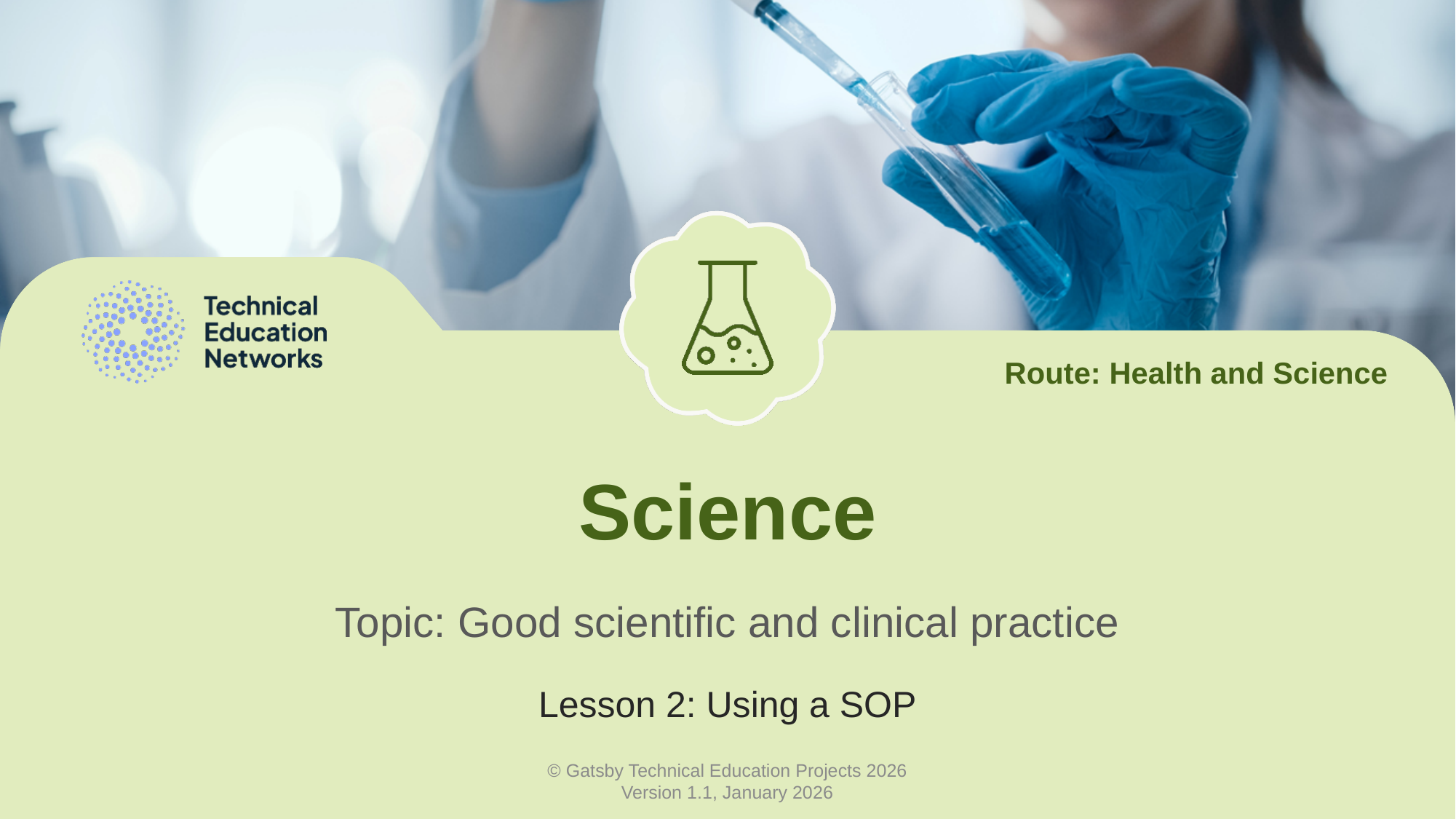

Route: Health and Science
# Science
Topic: Good scientific and clinical practice
Lesson 2: Using a SOP